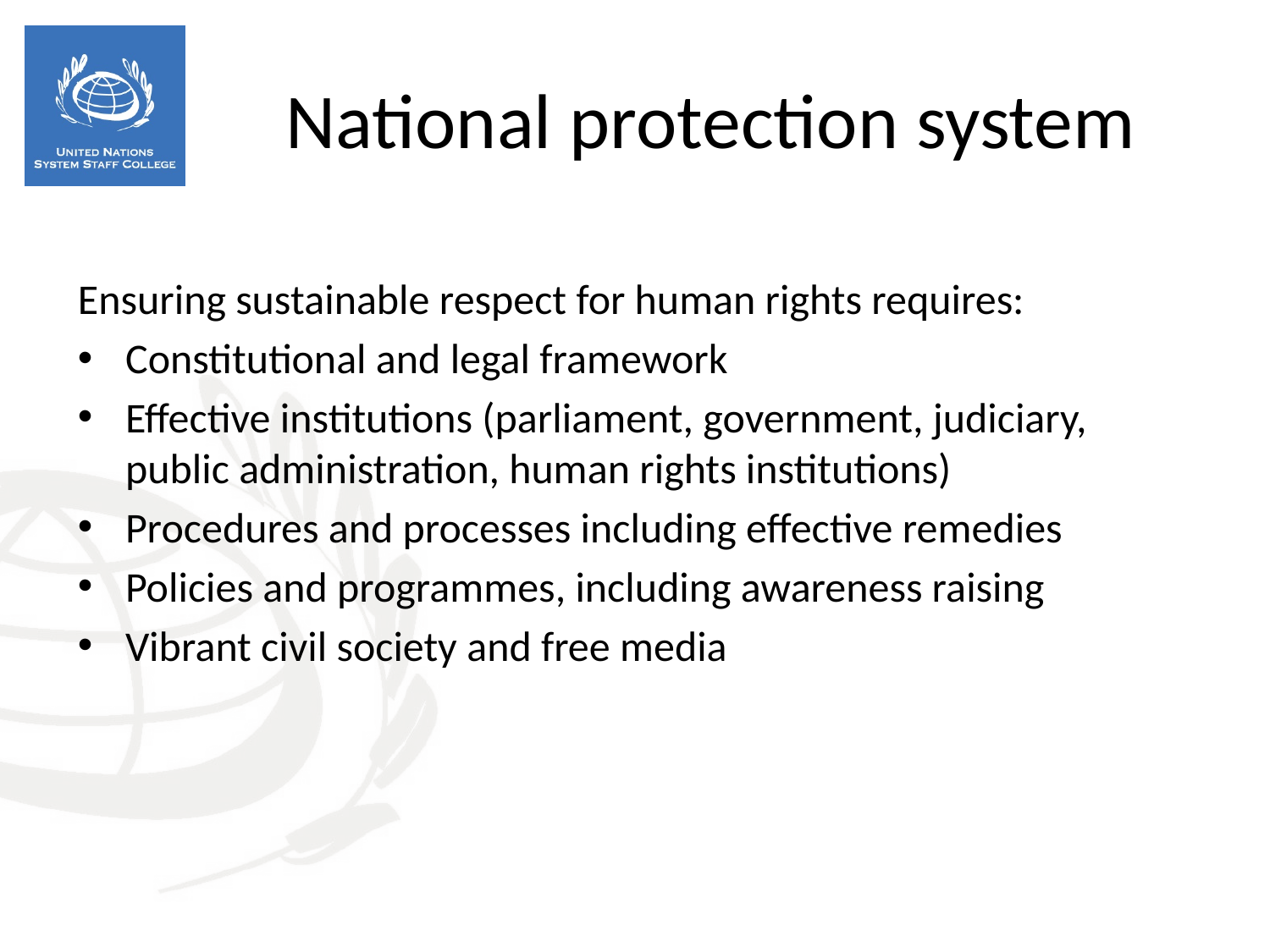

National protection system
Ensuring sustainable respect for human rights requires:
Constitutional and legal framework
Effective institutions (parliament, government, judiciary, public administration, human rights institutions)
Procedures and processes including effective remedies
Policies and programmes, including awareness raising
Vibrant civil society and free media